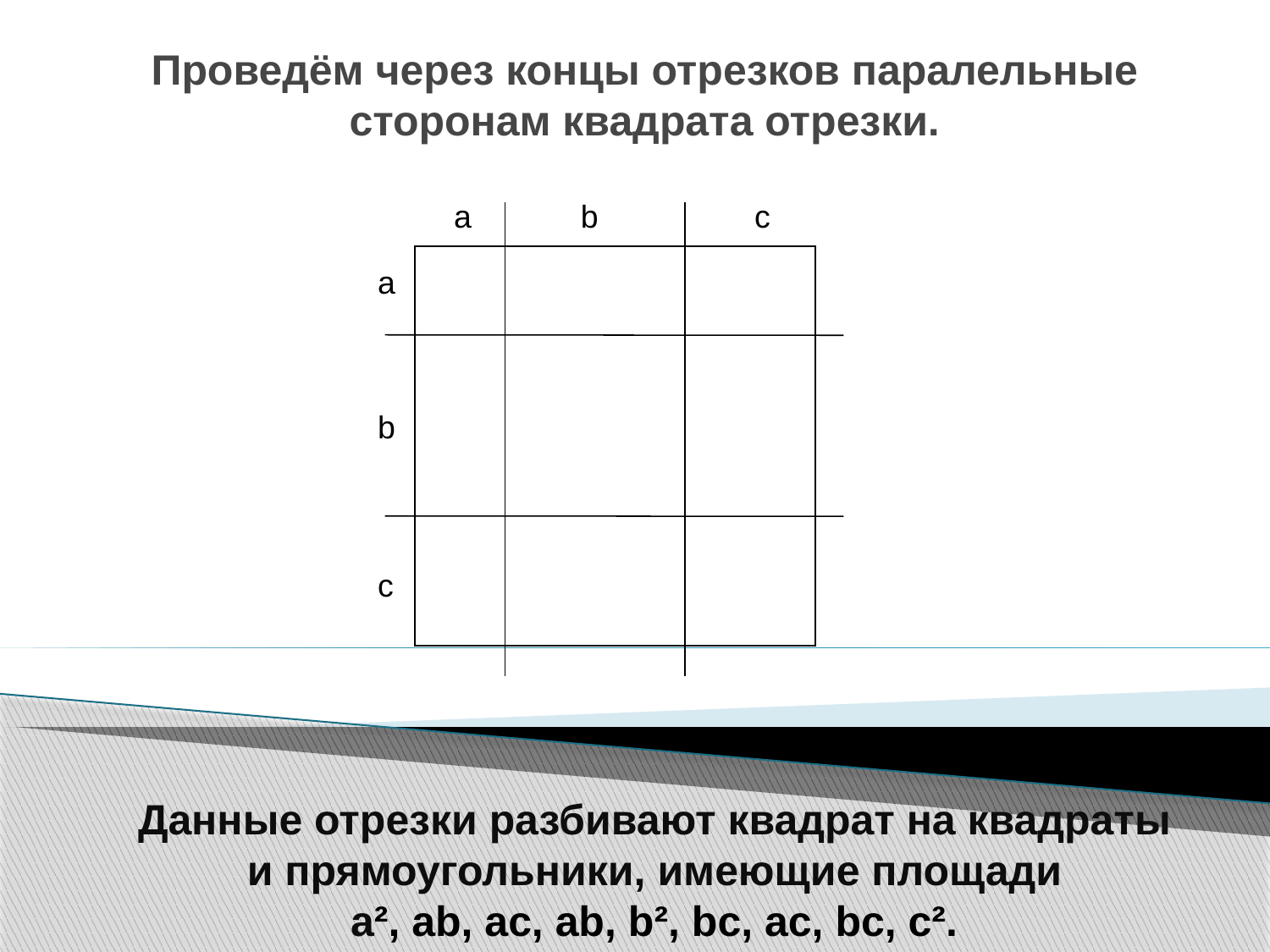

# Проведём через концы отрезков паралельные сторонам квадрата отрезки.
a
b
c

a
b
c
Данные отрезки разбивают квадрат на квадраты и прямоугольники, имеющие площади
a², ab, ac, ab, b², bc, ac, bc, c².